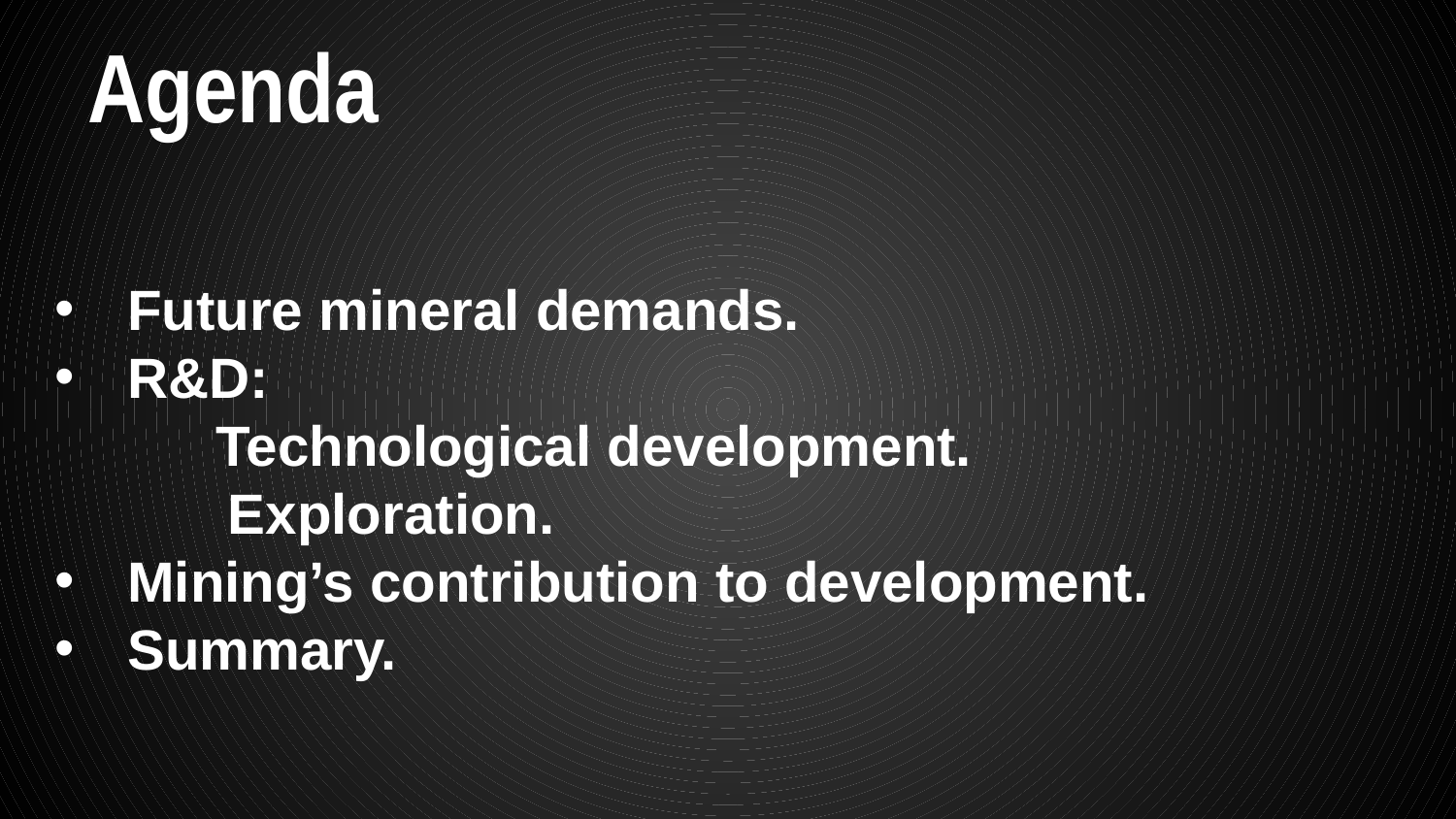

# Agenda

Future mineral demands.
R&D:
	 Technological development.
           Exploration.
Mining’s contribution to development.
Summary.